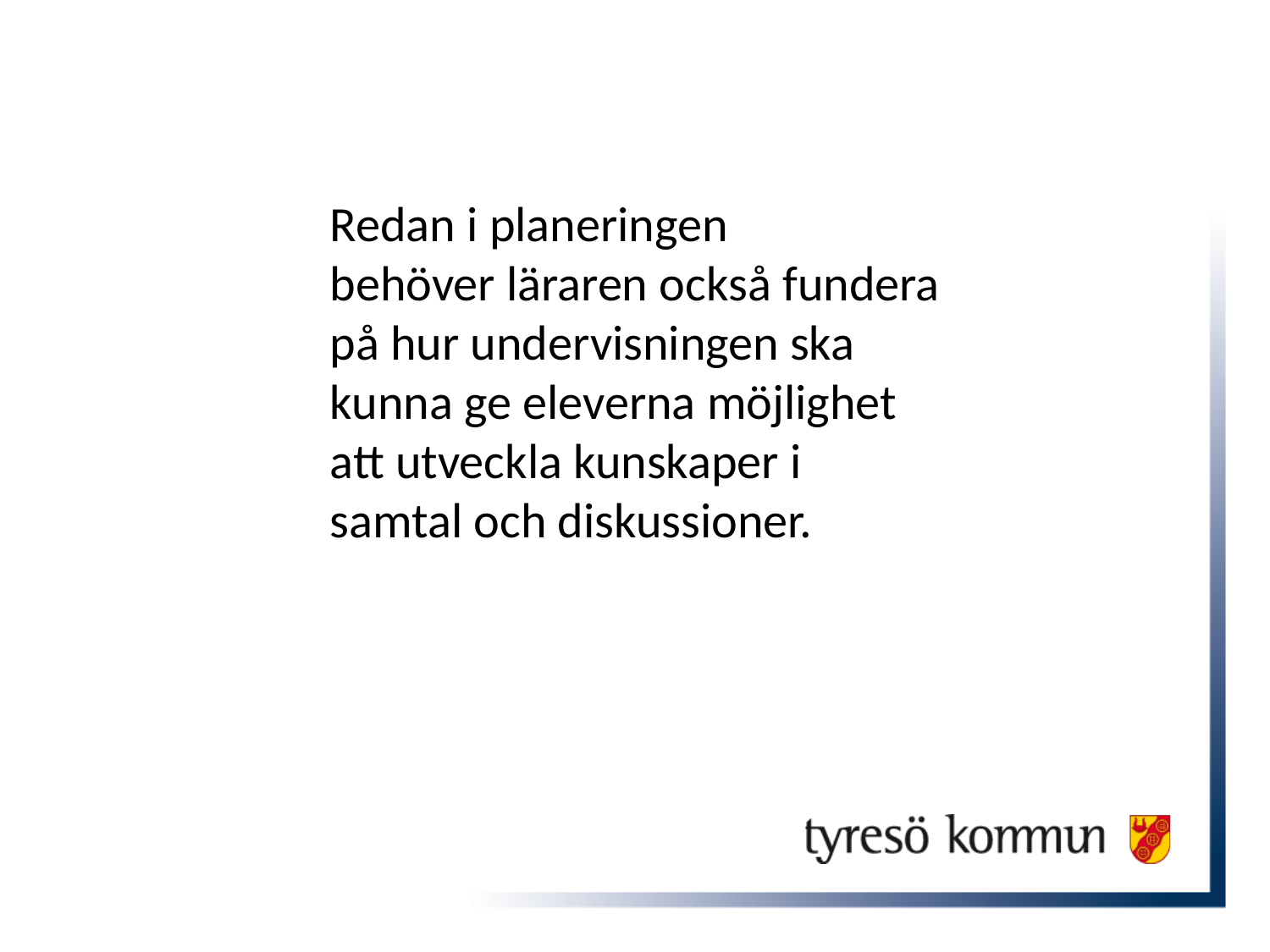

Redan i planeringen
behöver läraren också fundera på hur undervisningen ska kunna ge eleverna möjlighet
att utveckla kunskaper i samtal och diskussioner.